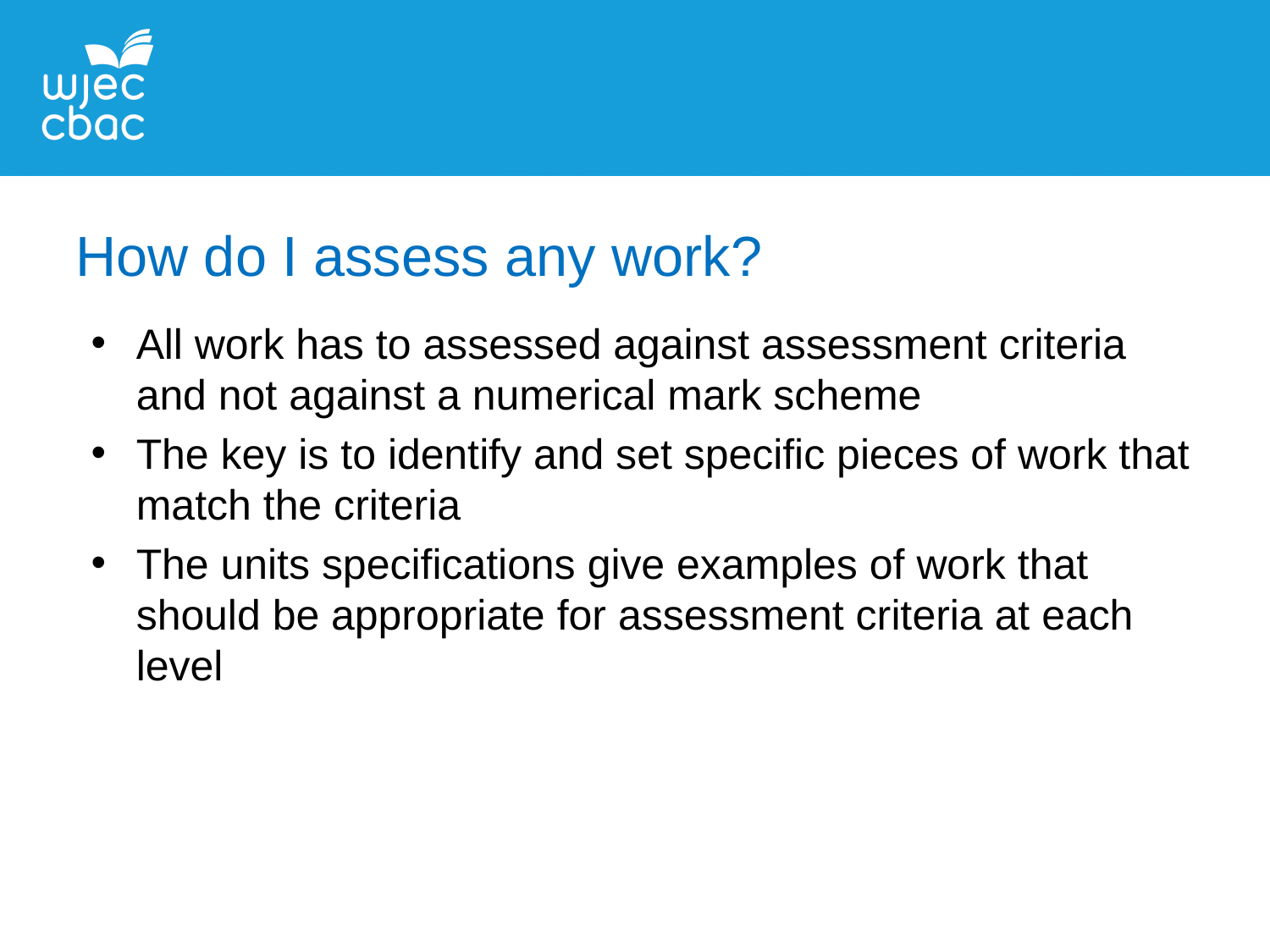

# How do I assess any work?
All work has to assessed against assessment criteria and not against a numerical mark scheme
The key is to identify and set specific pieces of work that match the criteria
The units specifications give examples of work that should be appropriate for assessment criteria at each level